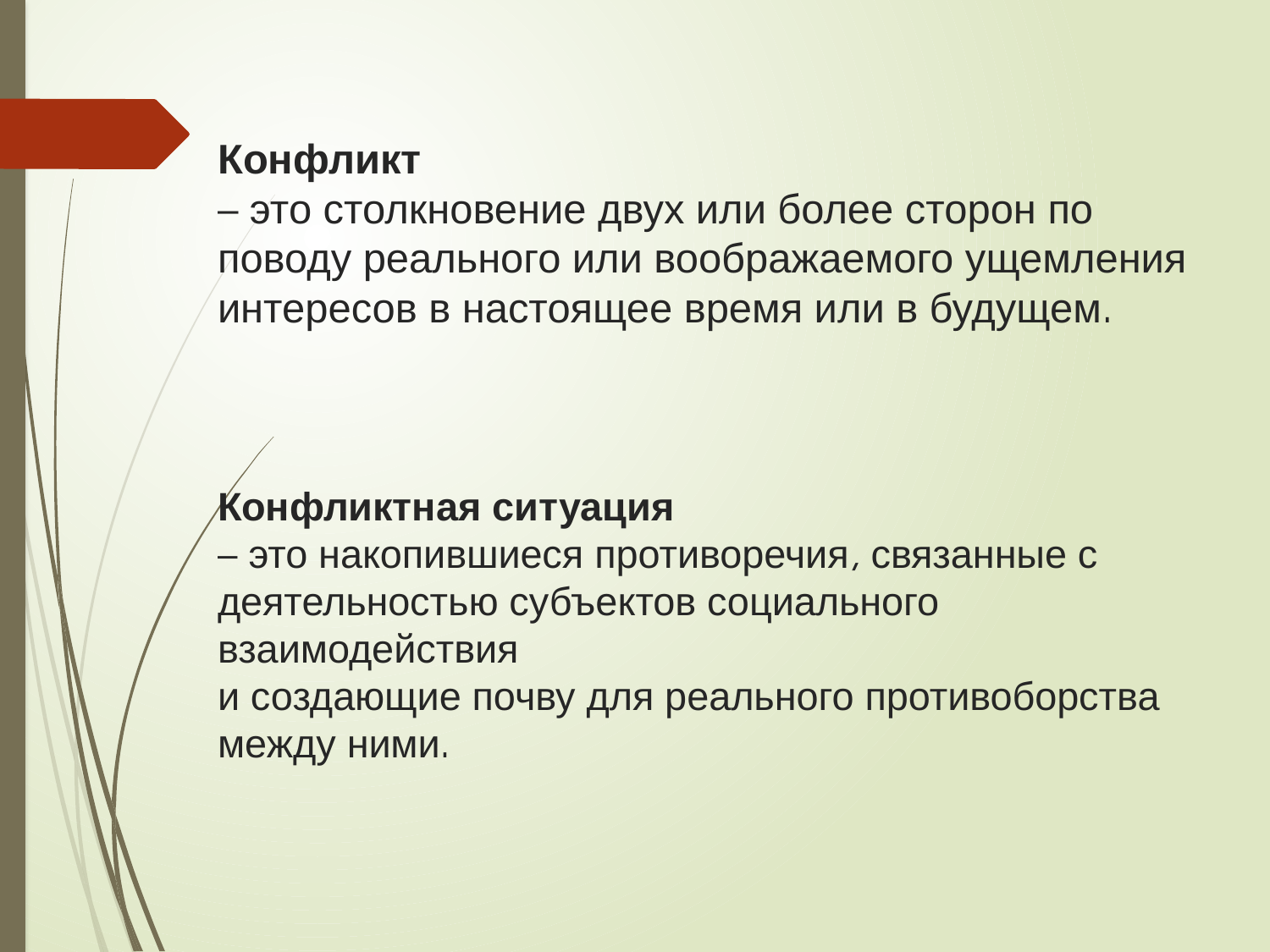

# Конфликт – это столкновение двух или более сторон по поводу реального или воображаемого ущемления интересов в настоящее время или в будущем.
Конфликтная ситуация
– это накопившиеся противоречия, связанные с деятельностью субъектов социального взаимодействия
и создающие почву для реального противоборства между ними.